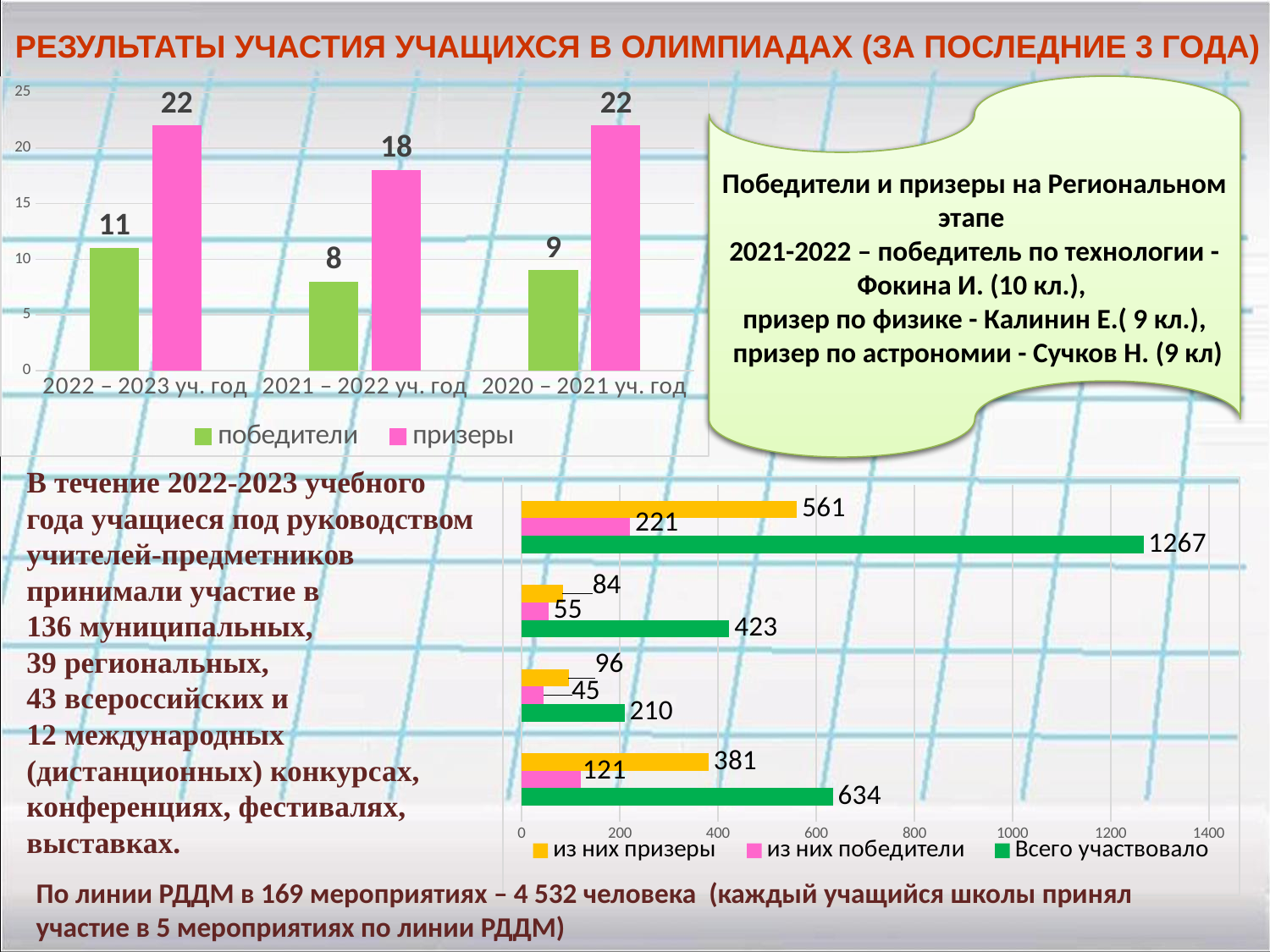

Результаты участия учащихся в олимпиадах (за последние 3 года)

### Chart

| Category | победители   | призеры |
|---|---|---|
| 2022 – 2023 уч. год  | 11.0 | 22.0 |
| 2021 – 2022 уч. год | 8.0 | 18.0 |
| 2020 – 2021 уч. год | 9.0 | 22.0 |

Победители и призеры на Региональном этапе
2021-2022 – победитель по технологии -Фокина И. (10 кл.),
призер по физике - Калинин Е.( 9 кл.),
 призер по астрономии - Сучков Н. 9 кл)

Победители и призеры на Региональном этапе
2021-2022 – победитель по технологии -Фокина И. (10 кл.),
призер по физике - Калинин Е.( 9 кл.),
 призер по астрономии - Сучков Н. (9 кл)

В течение 2022-2023 учебного года учащиеся под руководством учителей-предметников принимали участие в
136 муниципальных,
39 региональных,
43 всероссийских и
12 международных (дистанционных) конкурсах, конференциях, фестивалях, выставках.

### Chart

| Category | Всего участвовало | из них победители | из них призеры |
|---|---|---|---|
По линии РДДМ в 169 мероприятиях – 4 532 человека  (каждый учащийся школы принял участие в 5 мероприятиях по линии РДДМ)